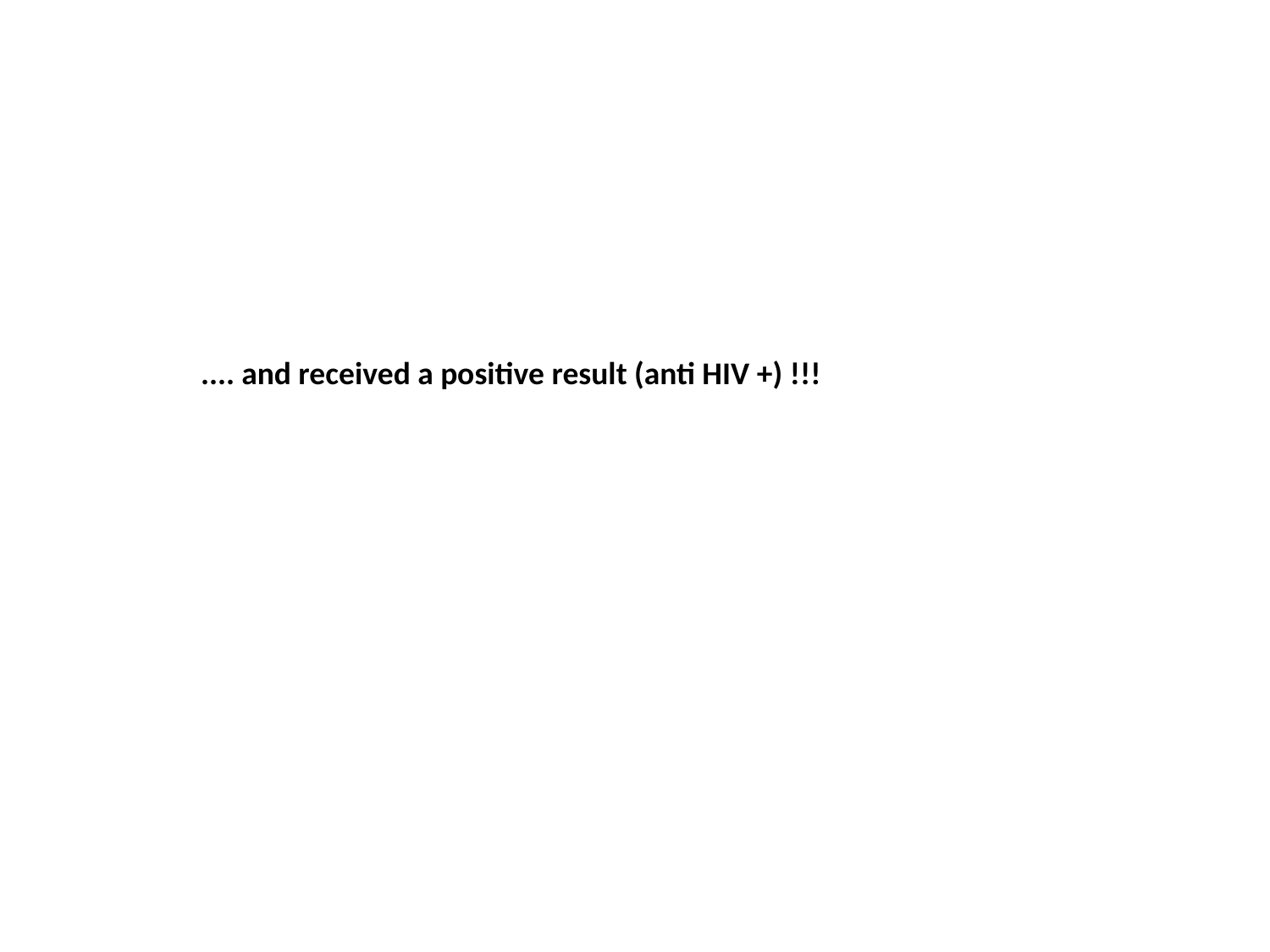

.... and received a positive result (anti HIV +) !!!